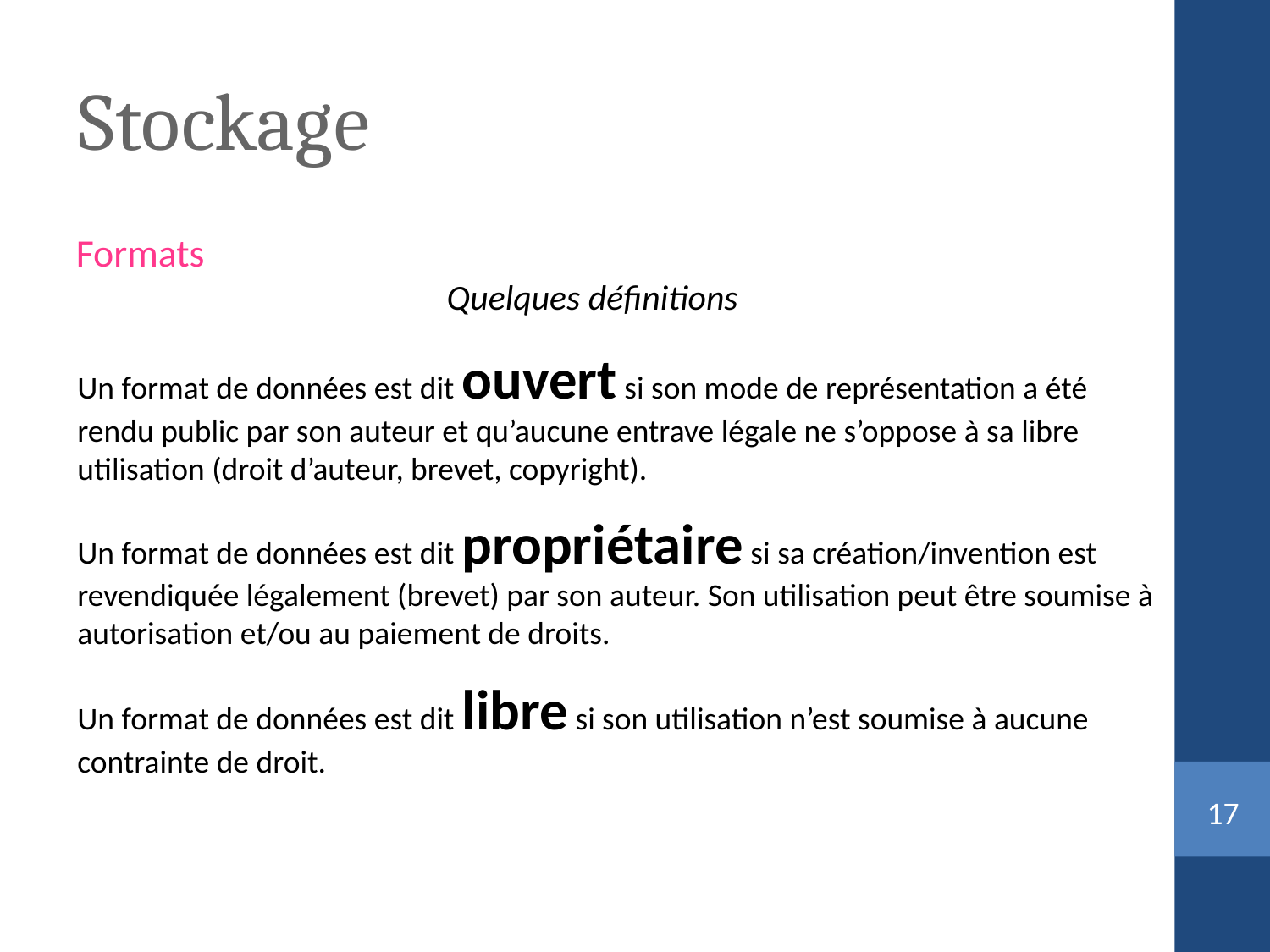

Stockage
Formats
Quelques définitions

Un format de données est dit ouvert si son mode de représentation a été rendu public par son auteur et qu’aucune entrave légale ne s’oppose à sa libre utilisation (droit d’auteur, brevet, copyright).
Un format de données est dit propriétaire si sa création/invention est revendiquée légalement (brevet) par son auteur. Son utilisation peut être soumise à autorisation et/ou au paiement de droits.
Un format de données est dit libre si son utilisation n’est soumise à aucune contrainte de droit.
17